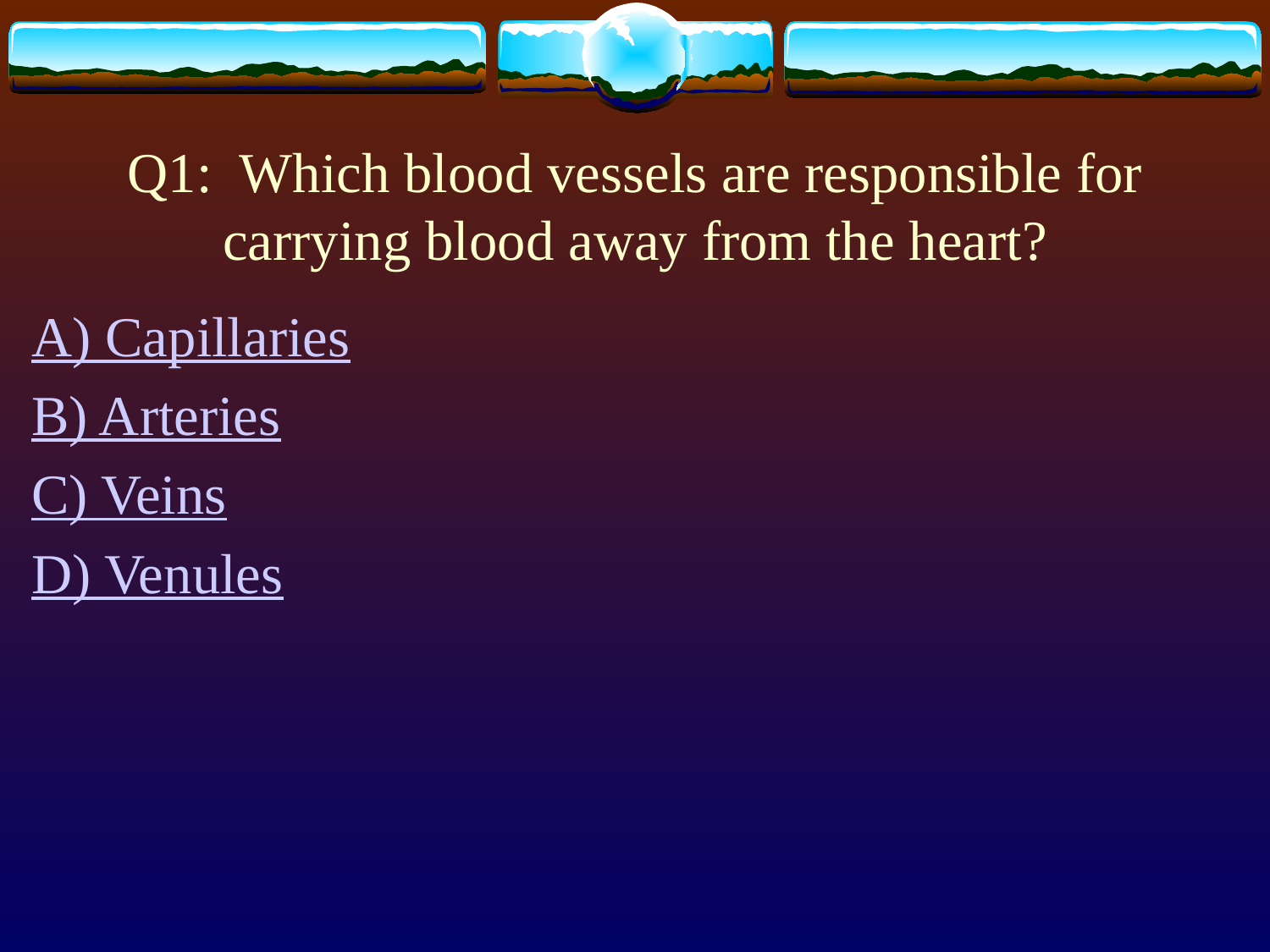

# Q1:  Which blood vessels are responsible for carrying blood away from the heart?
A) Capillaries
B) Arteries
C) Veins
D) Venules